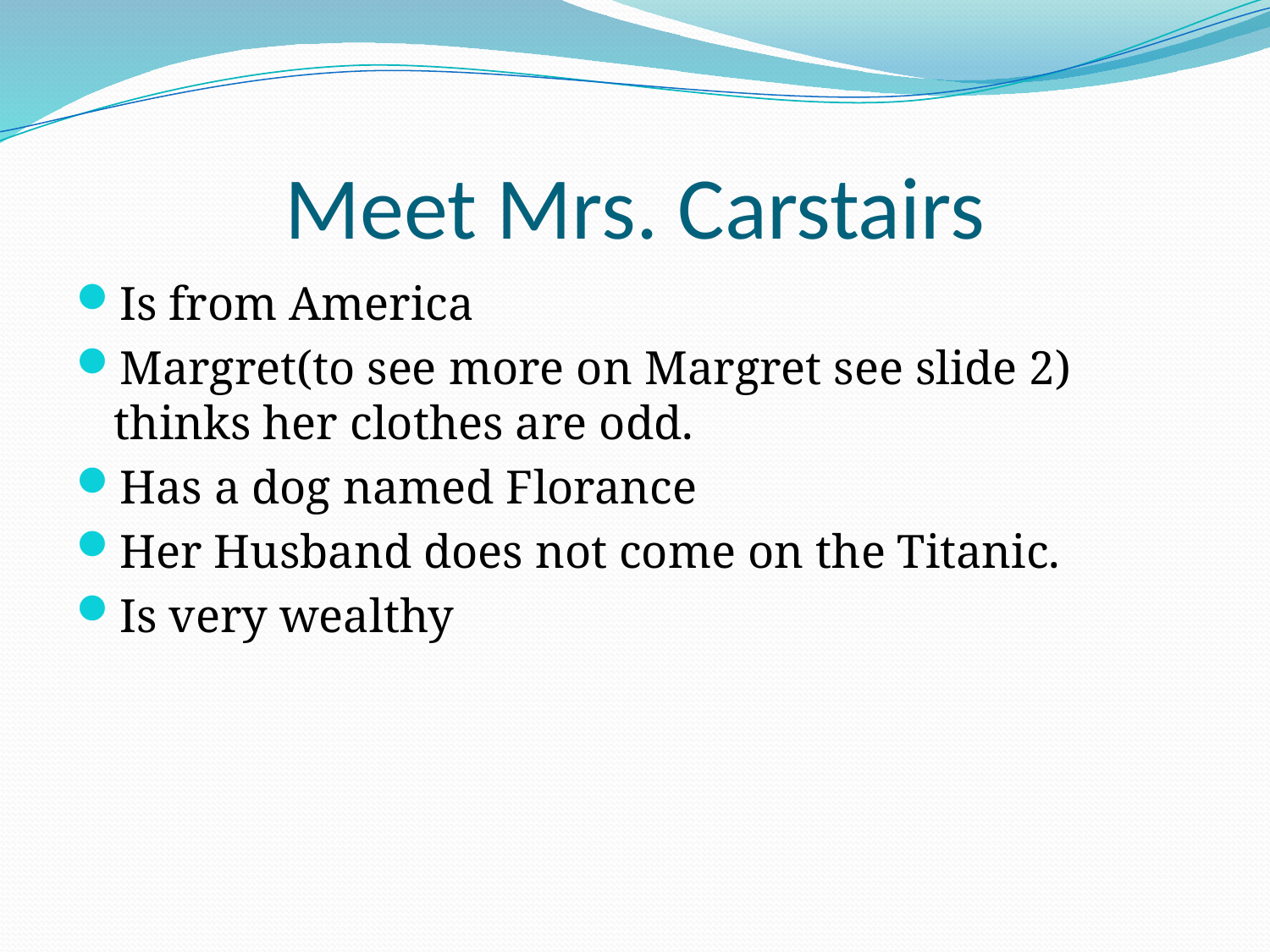

# Meet Mrs. Carstairs
Is from America
Margret(to see more on Margret see slide 2) thinks her clothes are odd.
Has a dog named Florance
Her Husband does not come on the Titanic.
Is very wealthy